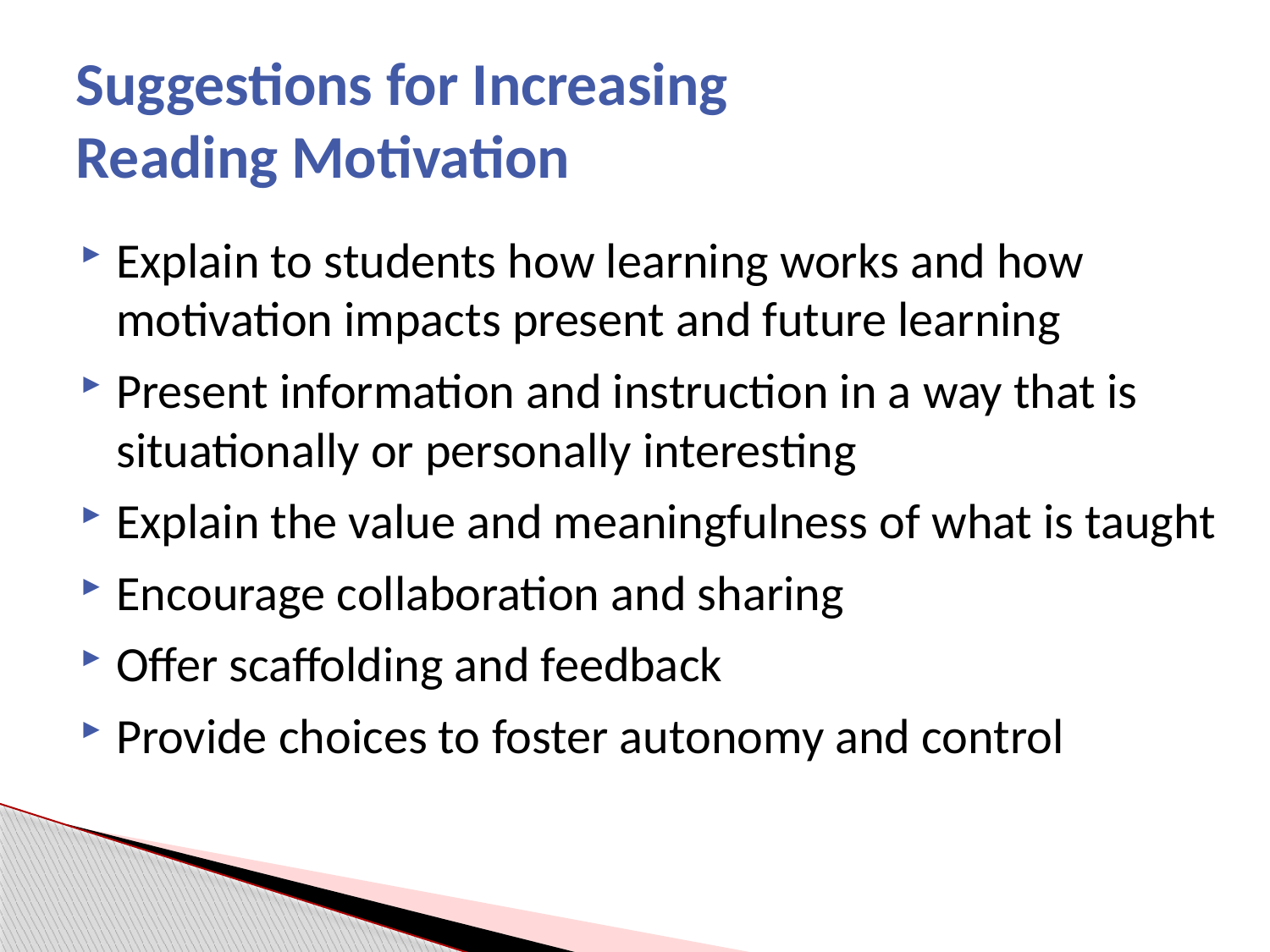

# Suggestions for Increasing Reading Motivation
Explain to students how learning works and how motivation impacts present and future learning
Present information and instruction in a way that is situationally or personally interesting
Explain the value and meaningfulness of what is taught
Encourage collaboration and sharing
Offer scaffolding and feedback
Provide choices to foster autonomy and control